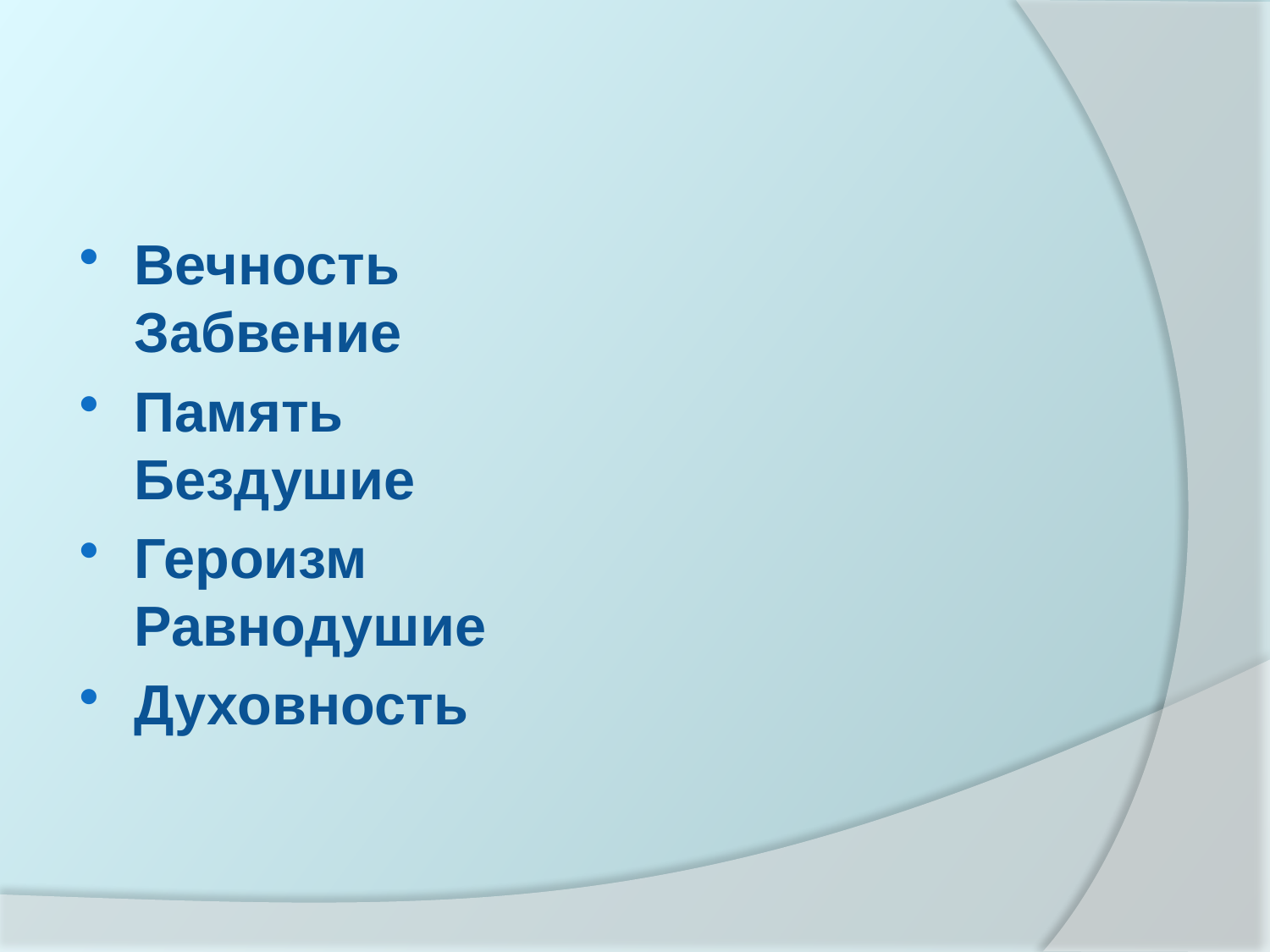

#
Вечность                             Забвение
Память                                Бездушие
Героизм                         Равнодушие
Духовность